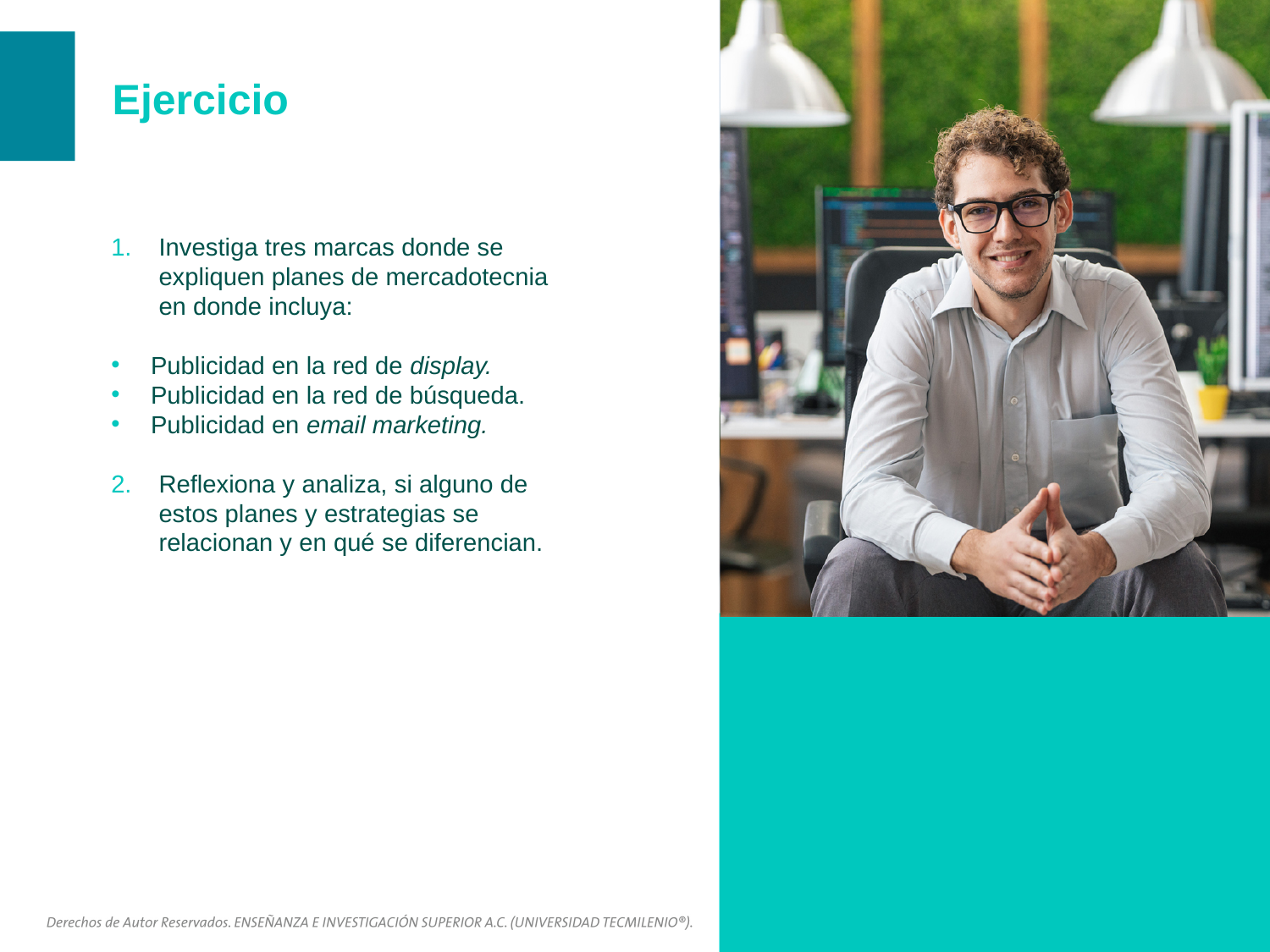

Investiga tres marcas donde se expliquen planes de mercadotecnia en donde incluya:

Publicidad en la red de display.
Publicidad en la red de búsqueda.
Publicidad en email marketing.

Reflexiona y analiza, si alguno de estos planes y estrategias se relacionan y en qué se diferencian.